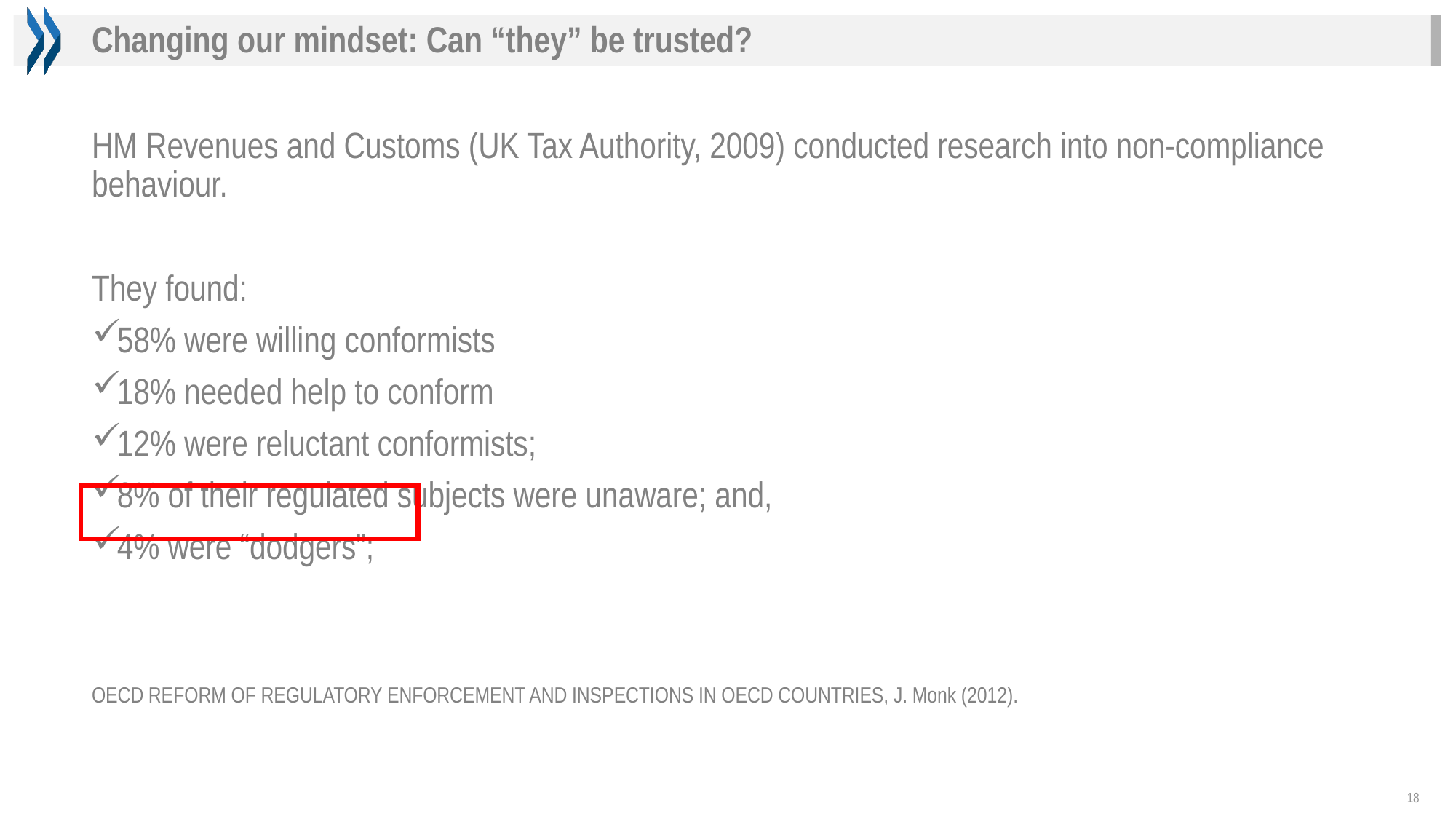

Changing our mindset: Can “they” be trusted?
HM Revenues and Customs (UK Tax Authority, 2009) conducted research into non-compliance behaviour.

They found:
58% were willing conformists
18% needed help to conform
12% were reluctant conformists;
8% of their regulated subjects were unaware; and,
4% were “dodgers”;

OECD REFORM OF REGULATORY ENFORCEMENT AND INSPECTIONS IN OECD COUNTRIES, J. Monk (2012).

18